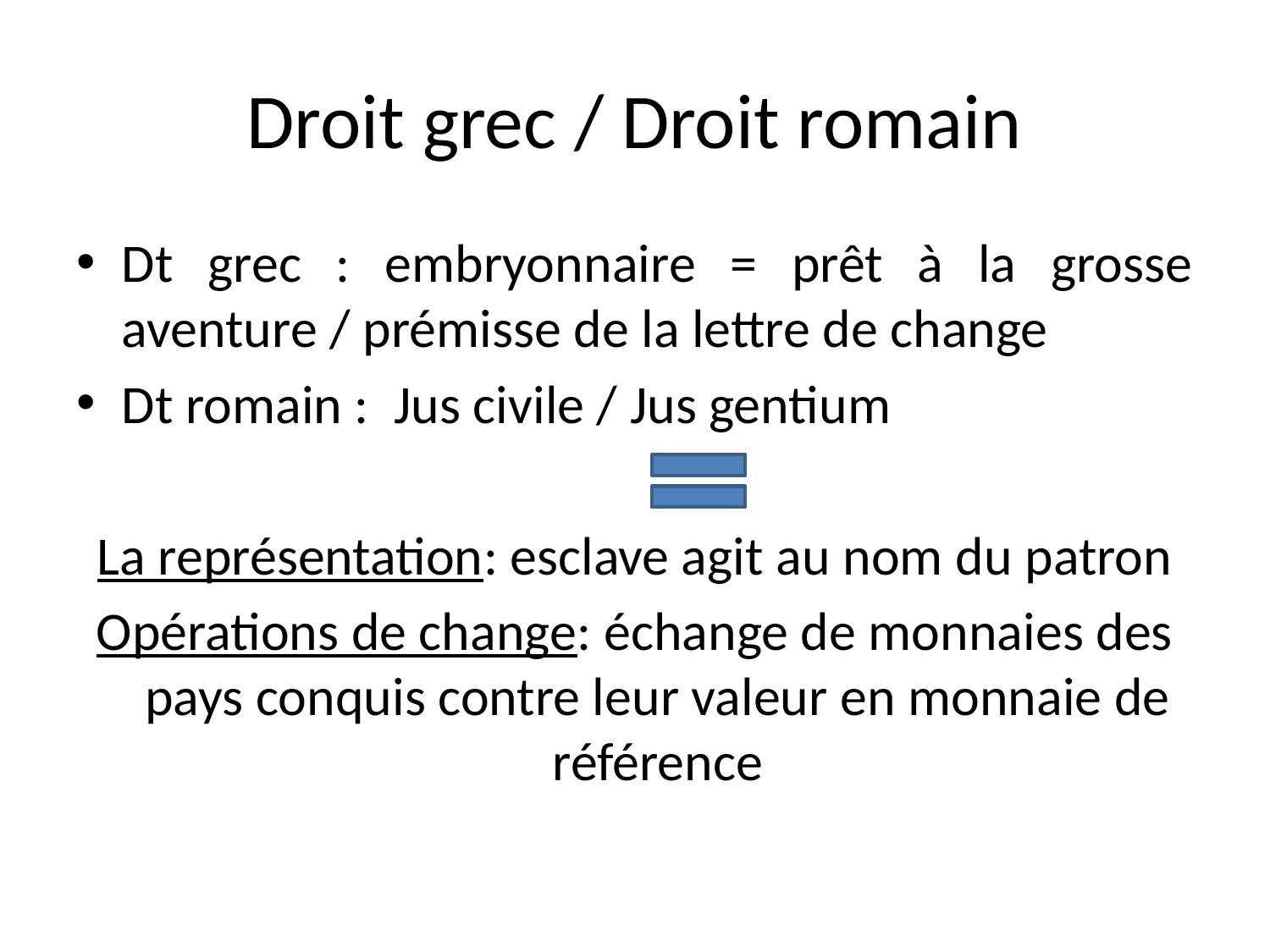

# Droit grec / Droit romain
Dt grec : embryonnaire = prêt à la grosse aventure / prémisse de la lettre de change
Dt romain :  Jus civile / Jus gentium

La représentation: esclave agit au nom du patron
Opérations de change: échange de monnaies des pays conquis contre leur valeur en monnaie de référence